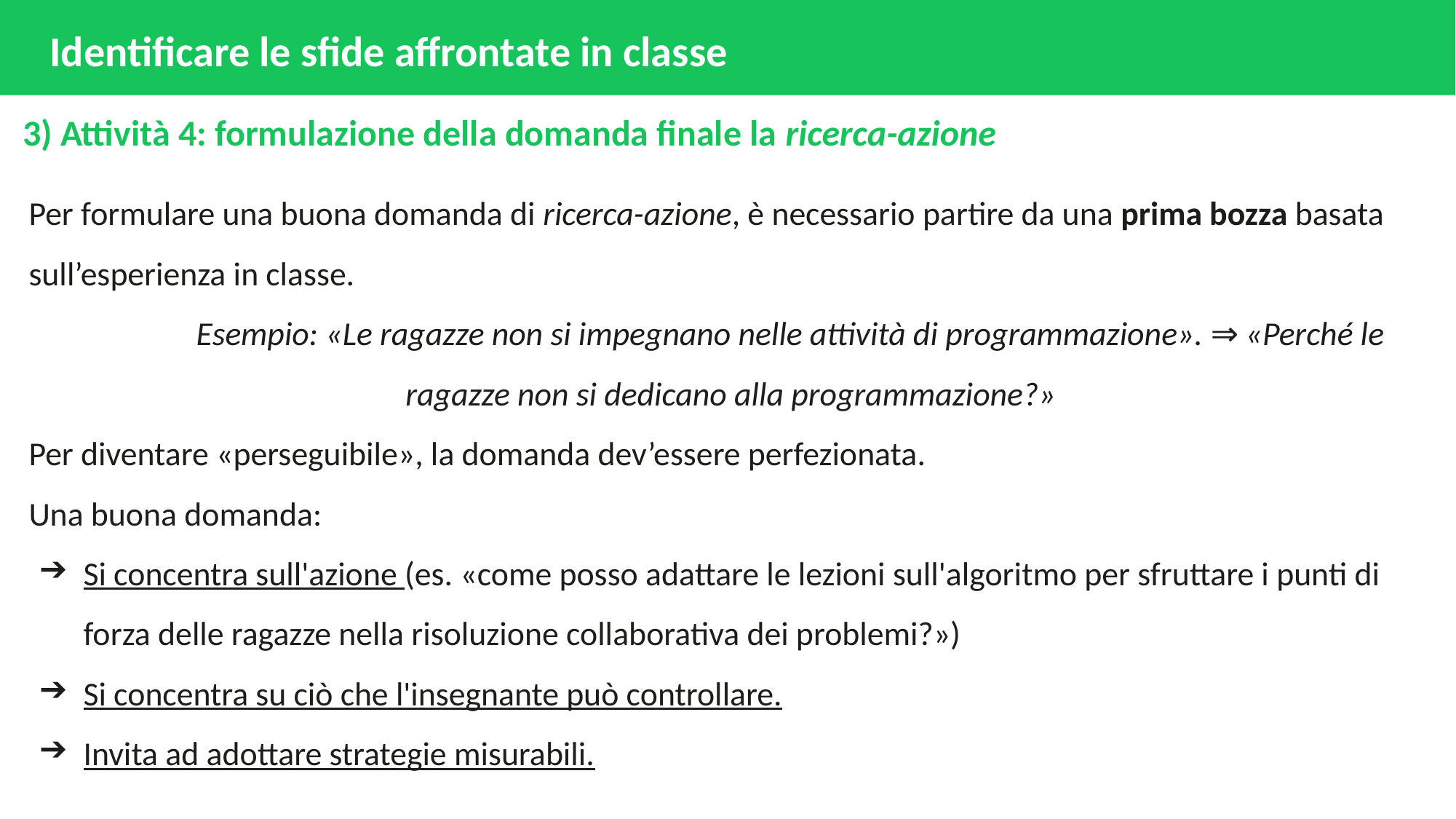

# Identificare le sfide affrontate in classe
3) Attività 4: formulazione della domanda finale la ricerca-azione

Per formulare una buona domanda di ricerca-azione, è necessario partire da una prima bozza basata sull’esperienza in classe.
                Esempio: «Le ragazze non si impegnano nelle attività di programmazione». ⇒ «Perché le ragazze non si dedicano alla programmazione?»
Per diventare «perseguibile», la domanda dev’essere perfezionata.
Una buona domanda:
Si concentra sull'azione (es. «come posso adattare le lezioni sull'algoritmo per sfruttare i punti di forza delle ragazze nella risoluzione collaborativa dei problemi?»)
Si concentra su ciò che l'insegnante può controllare.
Invita ad adottare strategie misurabili.